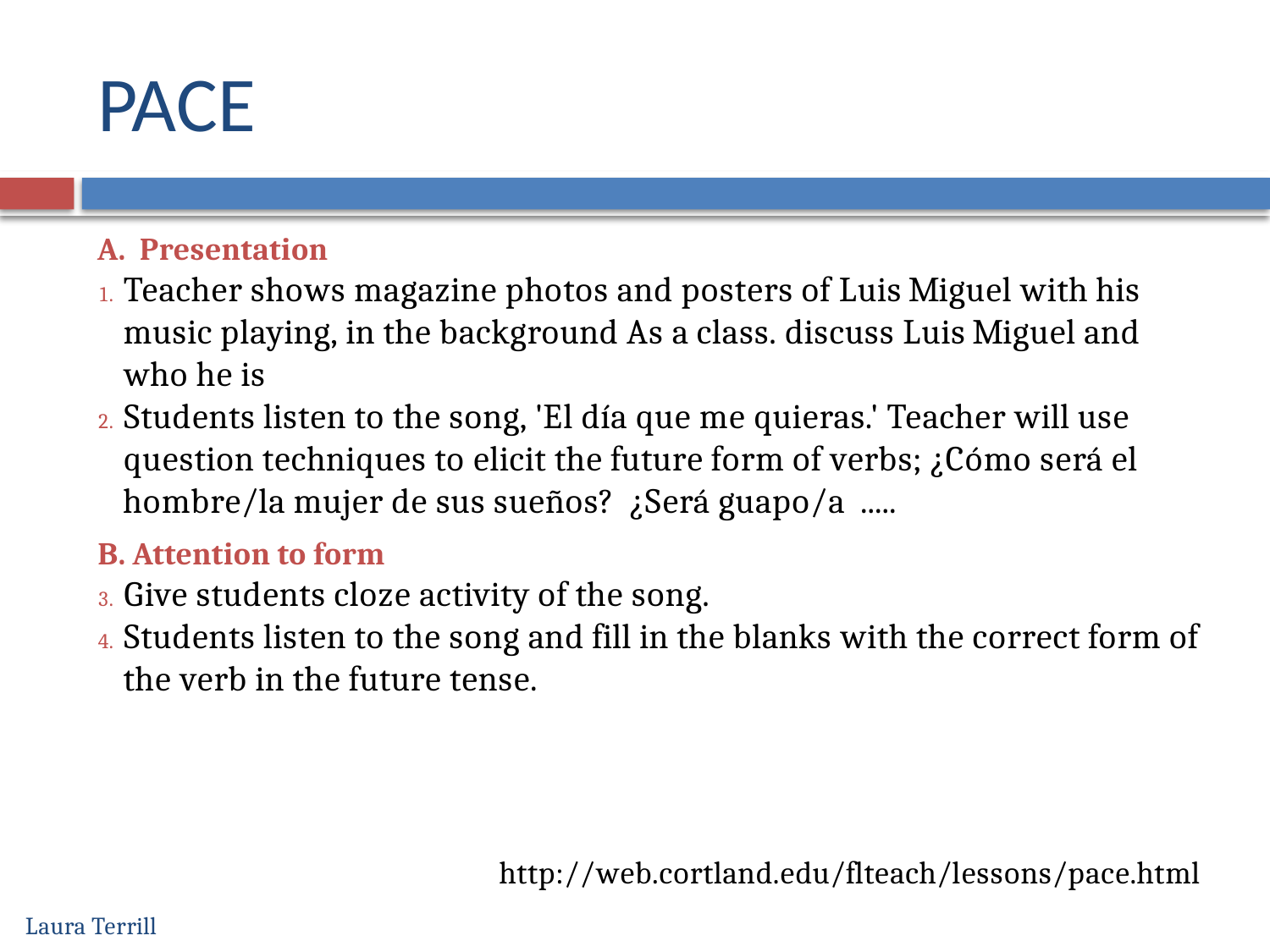

# PACE
A.  Presentation
Teacher shows magazine photos and posters of Luis Miguel with his music playing, in the background As a class. discuss Luis Miguel and who he is
Students listen to the song, 'El día que me quieras.'  Teacher will use question techniques to elicit the future form of verbs; ¿Cómo será el hombre/la mujer de sus sueños?  ¿Será guapo/a  .....
B. Attention to form
Give students cloze activity of the song.
Students listen to the song and fill in the blanks with the correct form of the verb in the future tense.

http://web.cortland.edu/flteach/lessons/pace.html
Laura Terrill